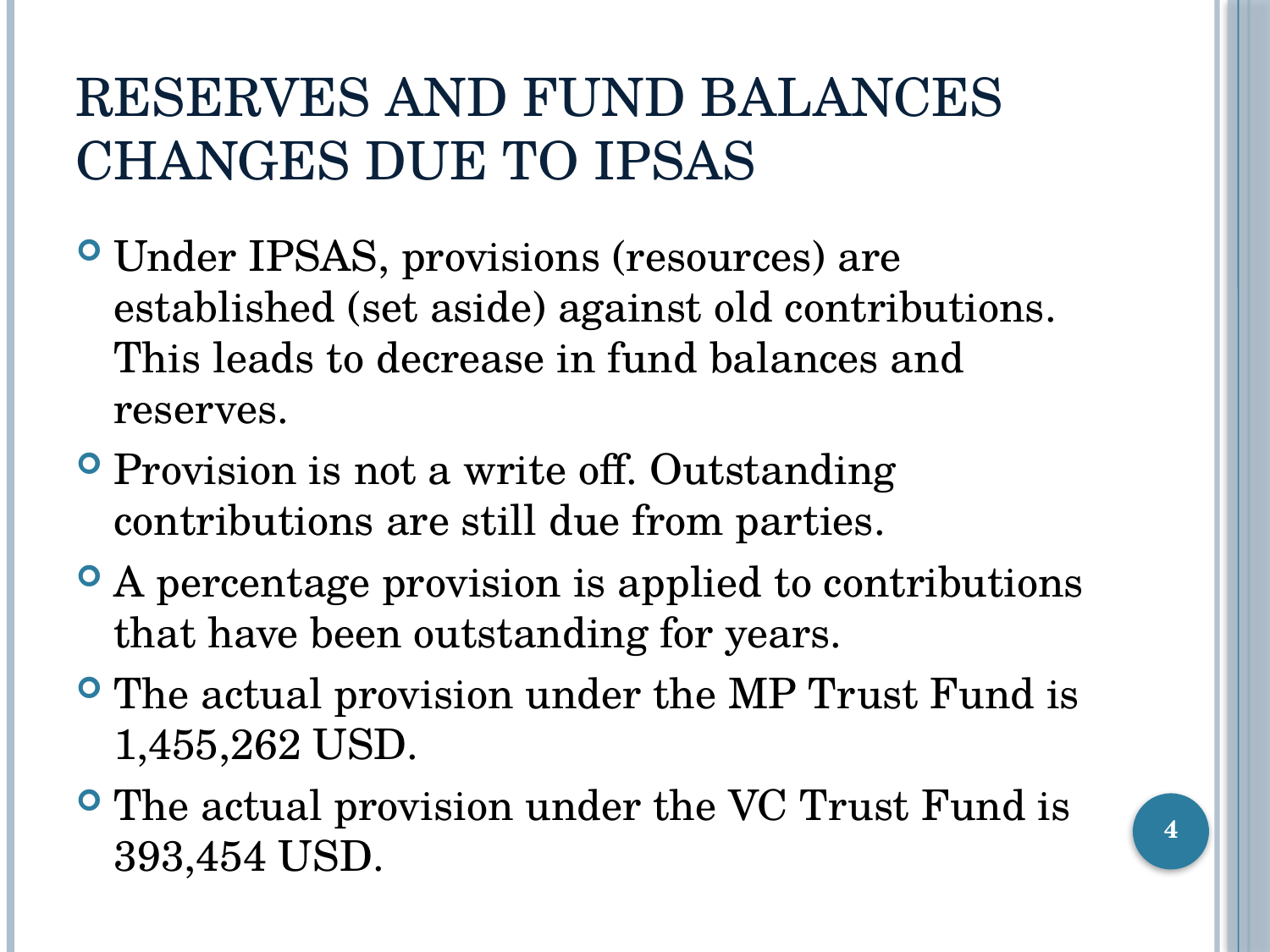

# Reserves and Fund Balances Changes due to IPSAS
Under IPSAS, provisions (resources) are established (set aside) against old contributions. This leads to decrease in fund balances and reserves.
Provision is not a write off. Outstanding contributions are still due from parties.
A percentage provision is applied to contributions that have been outstanding for years.
The actual provision under the MP Trust Fund is 1,455,262 USD.
The actual provision under the VC Trust Fund is 393,454 USD.

4